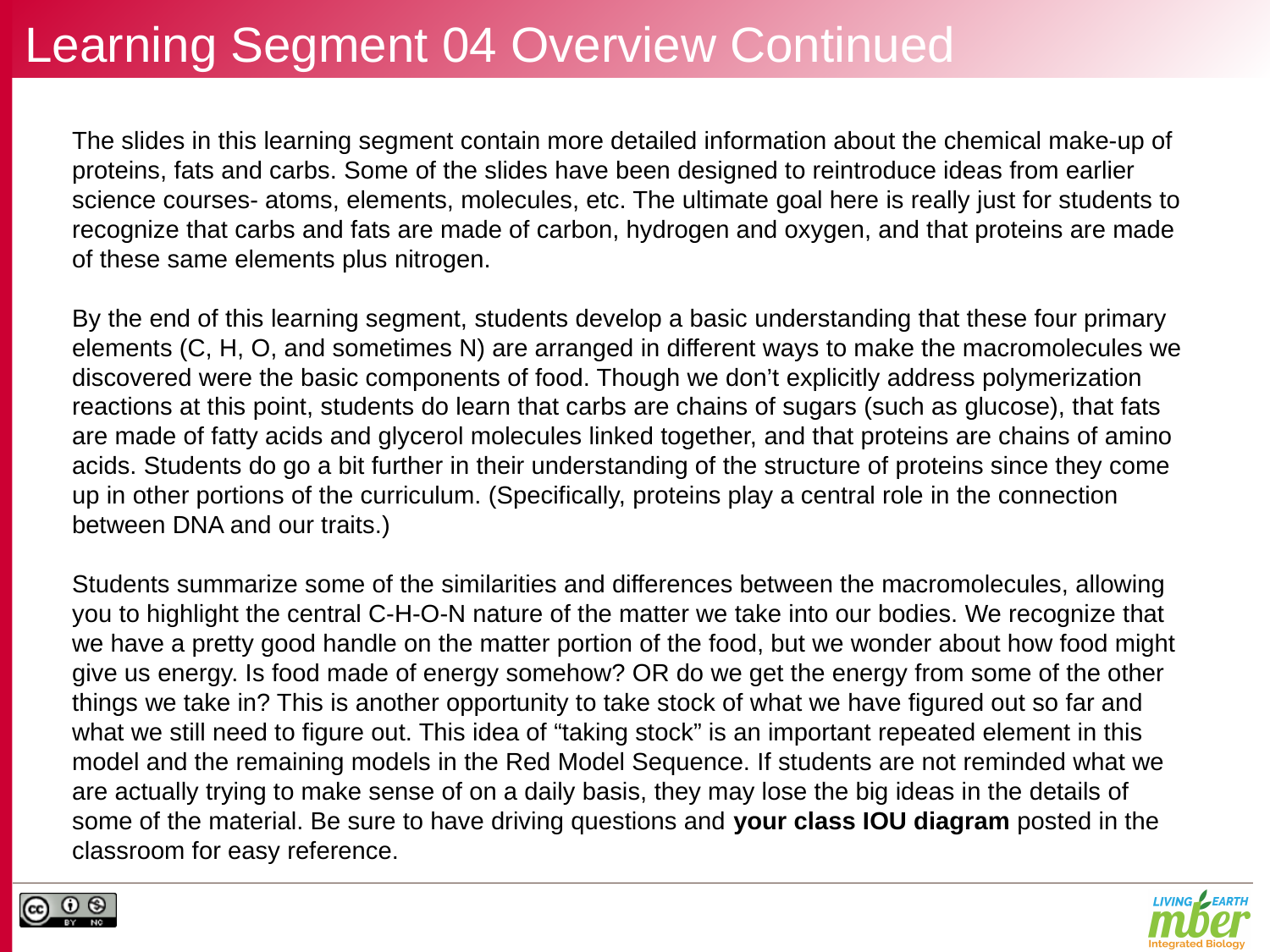

# Learning Segment 04 Overview Continued
The slides in this learning segment contain more detailed information about the chemical make-up of proteins, fats and carbs. Some of the slides have been designed to reintroduce ideas from earlier science courses- atoms, elements, molecules, etc. The ultimate goal here is really just for students to recognize that carbs and fats are made of carbon, hydrogen and oxygen, and that proteins are made of these same elements plus nitrogen.

By the end of this learning segment, students develop a basic understanding that these four primary elements (C, H, O, and sometimes N) are arranged in different ways to make the macromolecules we discovered were the basic components of food. Though we don’t explicitly address polymerization reactions at this point, students do learn that carbs are chains of sugars (such as glucose), that fats are made of fatty acids and glycerol molecules linked together, and that proteins are chains of amino acids. Students do go a bit further in their understanding of the structure of proteins since they come up in other portions of the curriculum. (Specifically, proteins play a central role in the connection between DNA and our traits.)

Students summarize some of the similarities and differences between the macromolecules, allowing you to highlight the central C-H-O-N nature of the matter we take into our bodies. We recognize that we have a pretty good handle on the matter portion of the food, but we wonder about how food might give us energy. Is food made of energy somehow? OR do we get the energy from some of the other things we take in? This is another opportunity to take stock of what we have figured out so far and what we still need to figure out. This idea of “taking stock” is an important repeated element in this model and the remaining models in the Red Model Sequence. If students are not reminded what we are actually trying to make sense of on a daily basis, they may lose the big ideas in the details of some of the material. Be sure to have driving questions and your class IOU diagram posted in the classroom for easy reference.